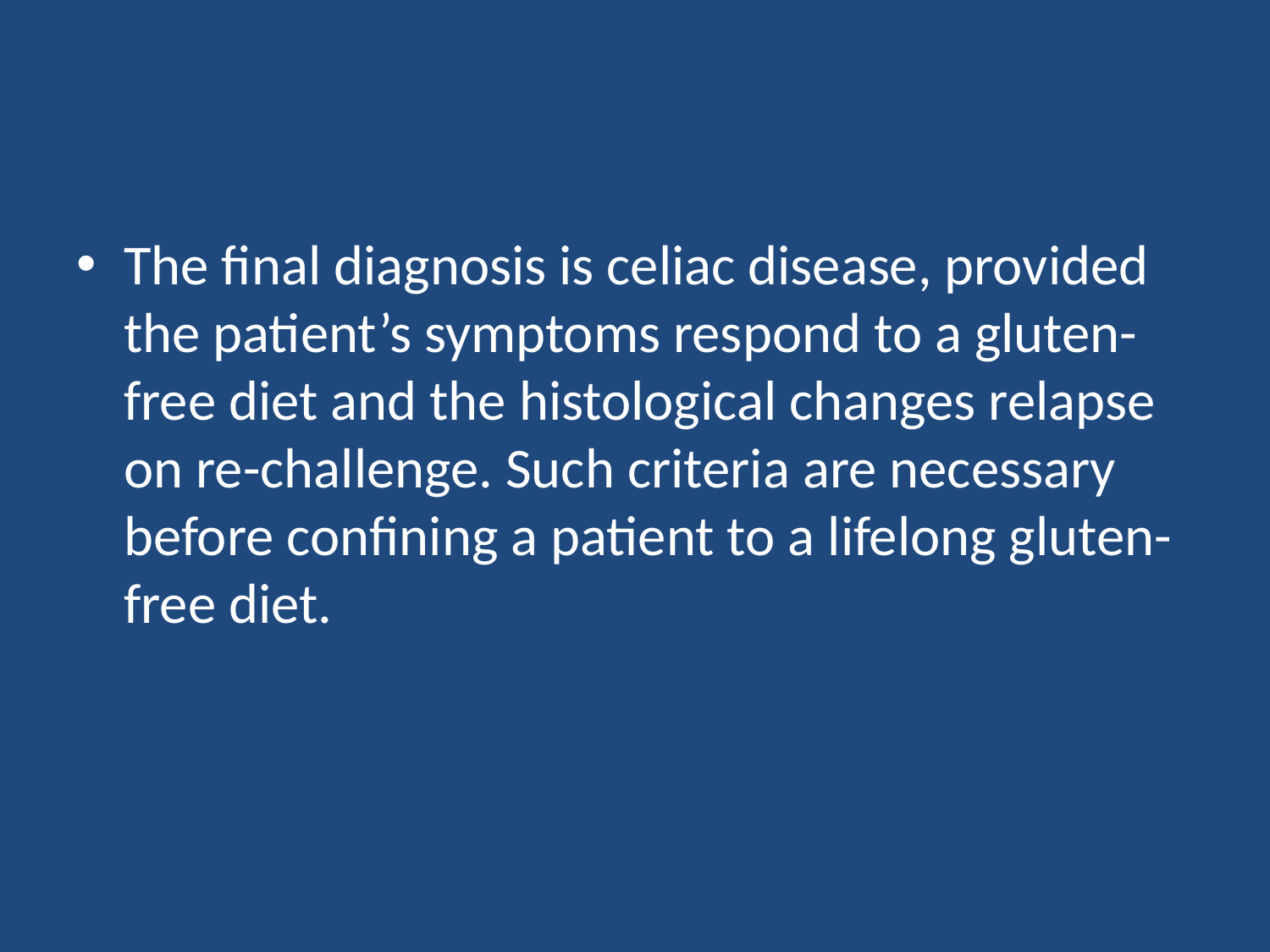

#
The final diagnosis is celiac disease, provided the patient’s symptoms respond to a gluten-free diet and the histological changes relapse on re-challenge. Such criteria are necessary before confining a patient to a lifelong gluten-free diet.